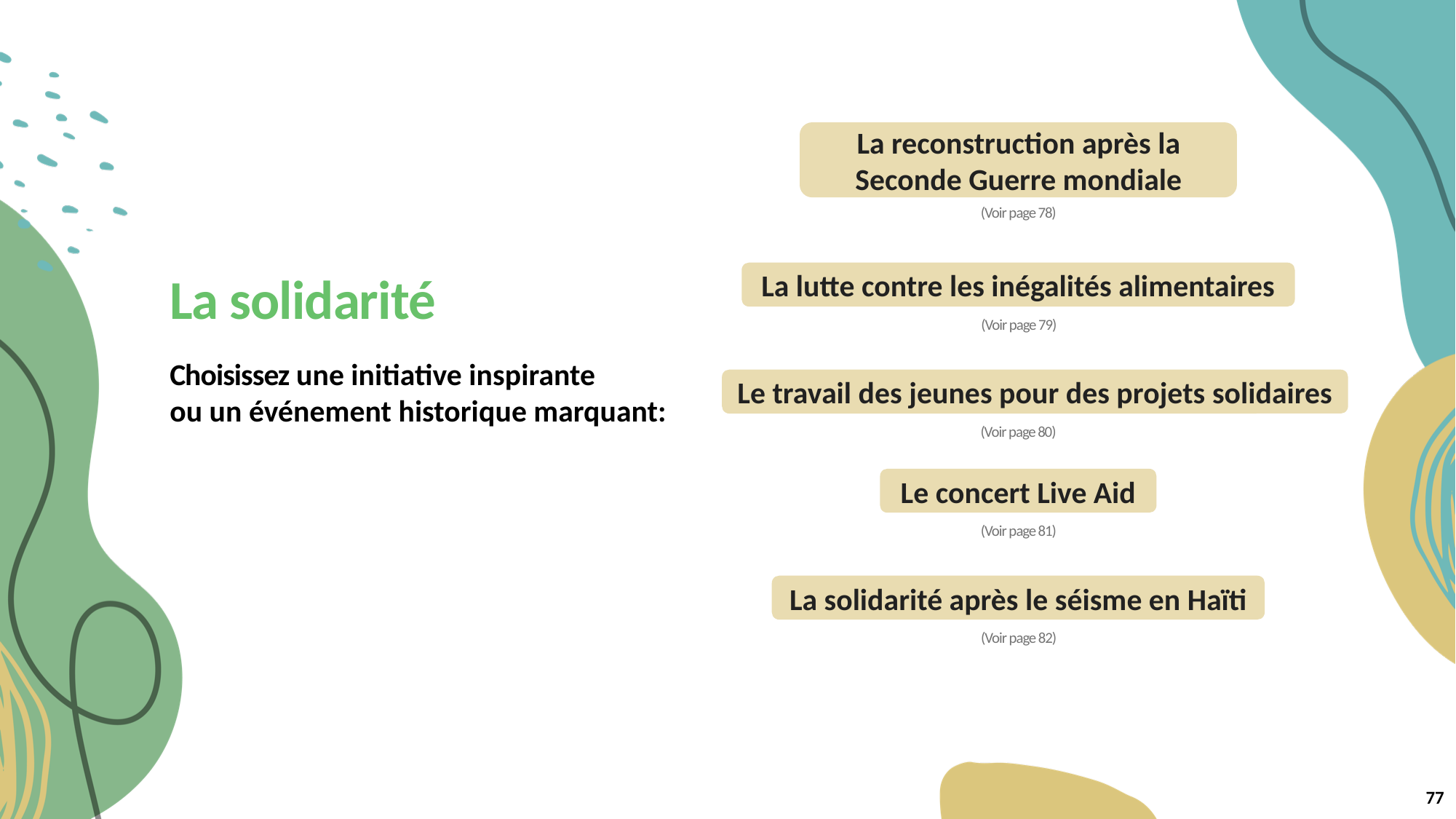

La reconstruction après la Seconde Guerre mondiale

(Voir page 78)
La solidarité
La lutte contre les inégalités alimentaires

(Voir page 79)
Choisissez une initiative inspirante
ou un événement historique marquant:
Le travail des jeunes pour des projets solidaires

(Voir page 80)
Le concert Live Aid

(Voir page 81)
La solidarité après le séisme en Haïti

(Voir page 82)
77